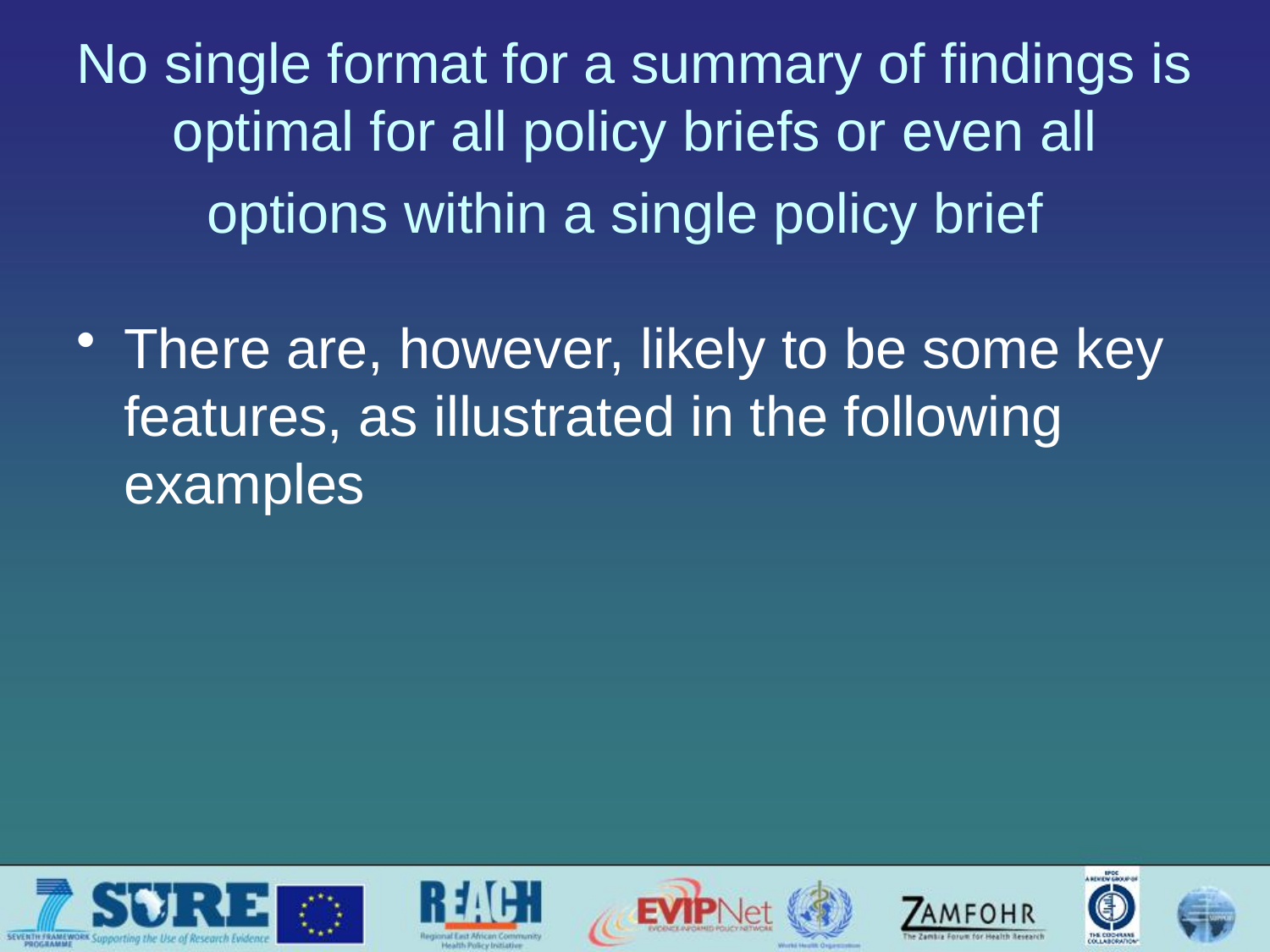

# No single format for a summary of findings is optimal for all policy briefs or even all options within a single policy brief
There are, however, likely to be some key features, as illustrated in the following examples